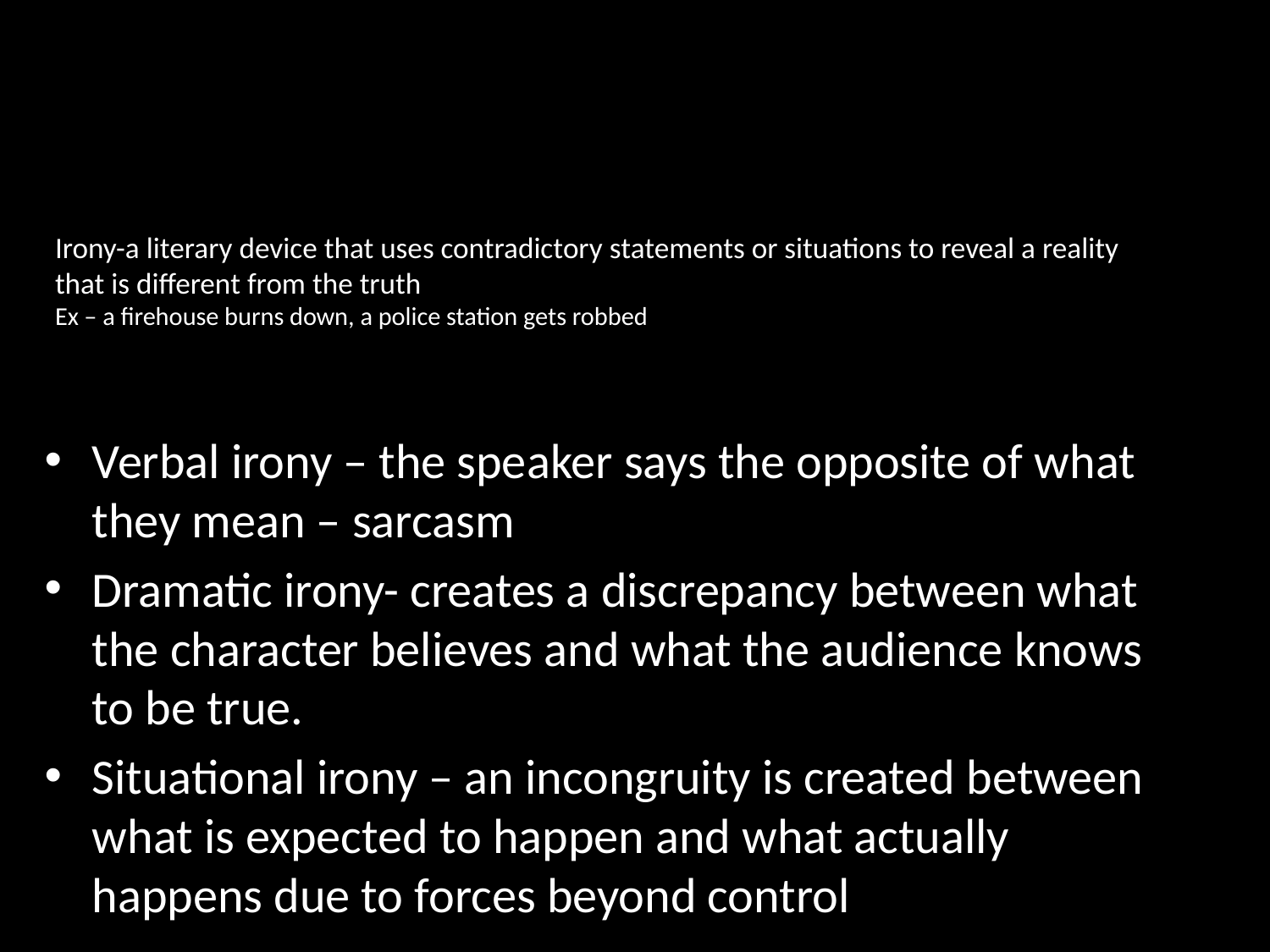

# Irony-a literary device that uses contradictory statements or situations to reveal a reality that is different from the truth Ex – a firehouse burns down, a police station gets robbed
Verbal irony – the speaker says the opposite of what they mean – sarcasm
Dramatic irony- creates a discrepancy between what the character believes and what the audience knows to be true.
Situational irony – an incongruity is created between what is expected to happen and what actually happens due to forces beyond control